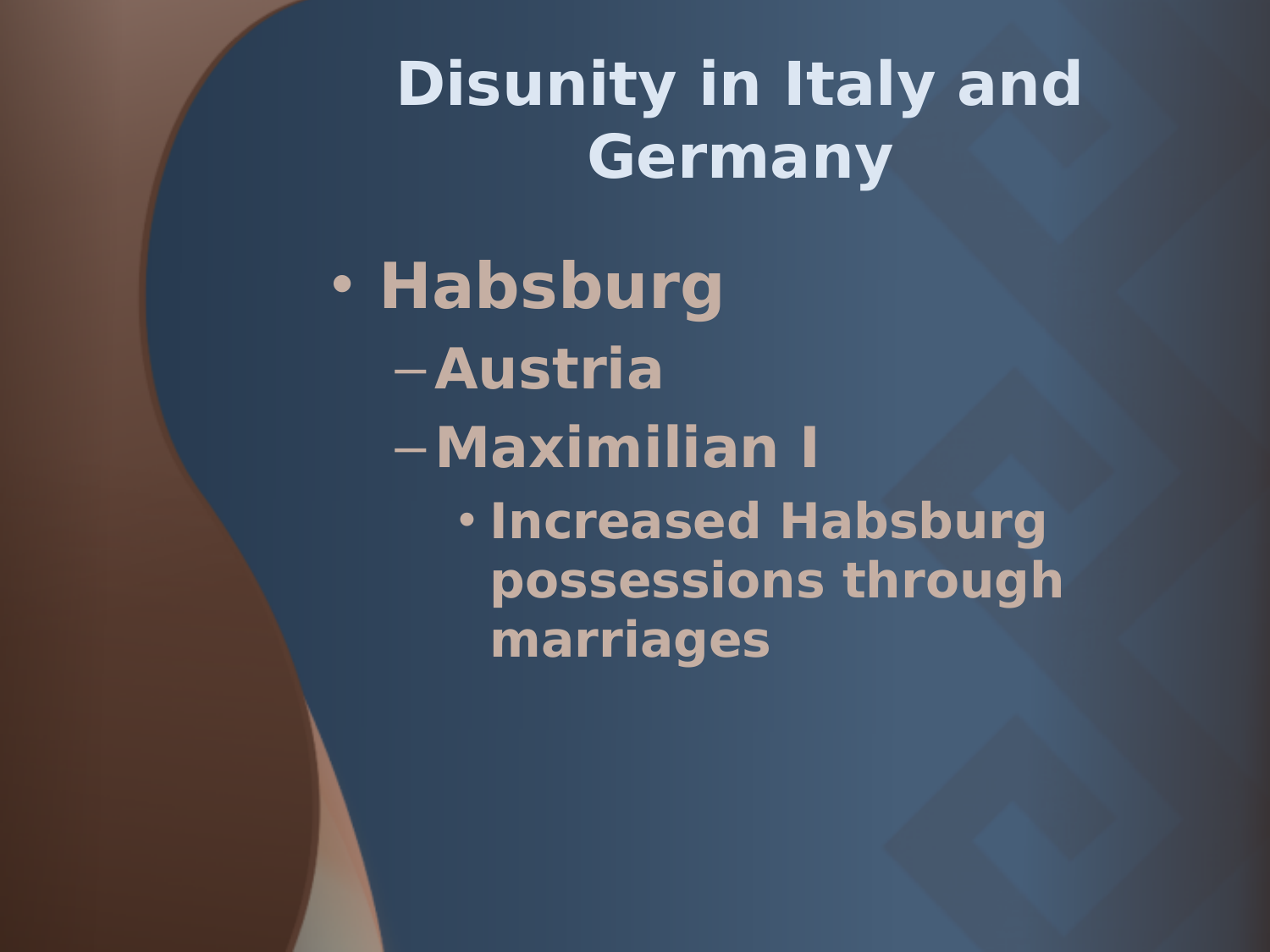

# Disunity in Italy and Germany
Habsburg
Austria
Maximilian I
Increased Habsburg possessions through marriages